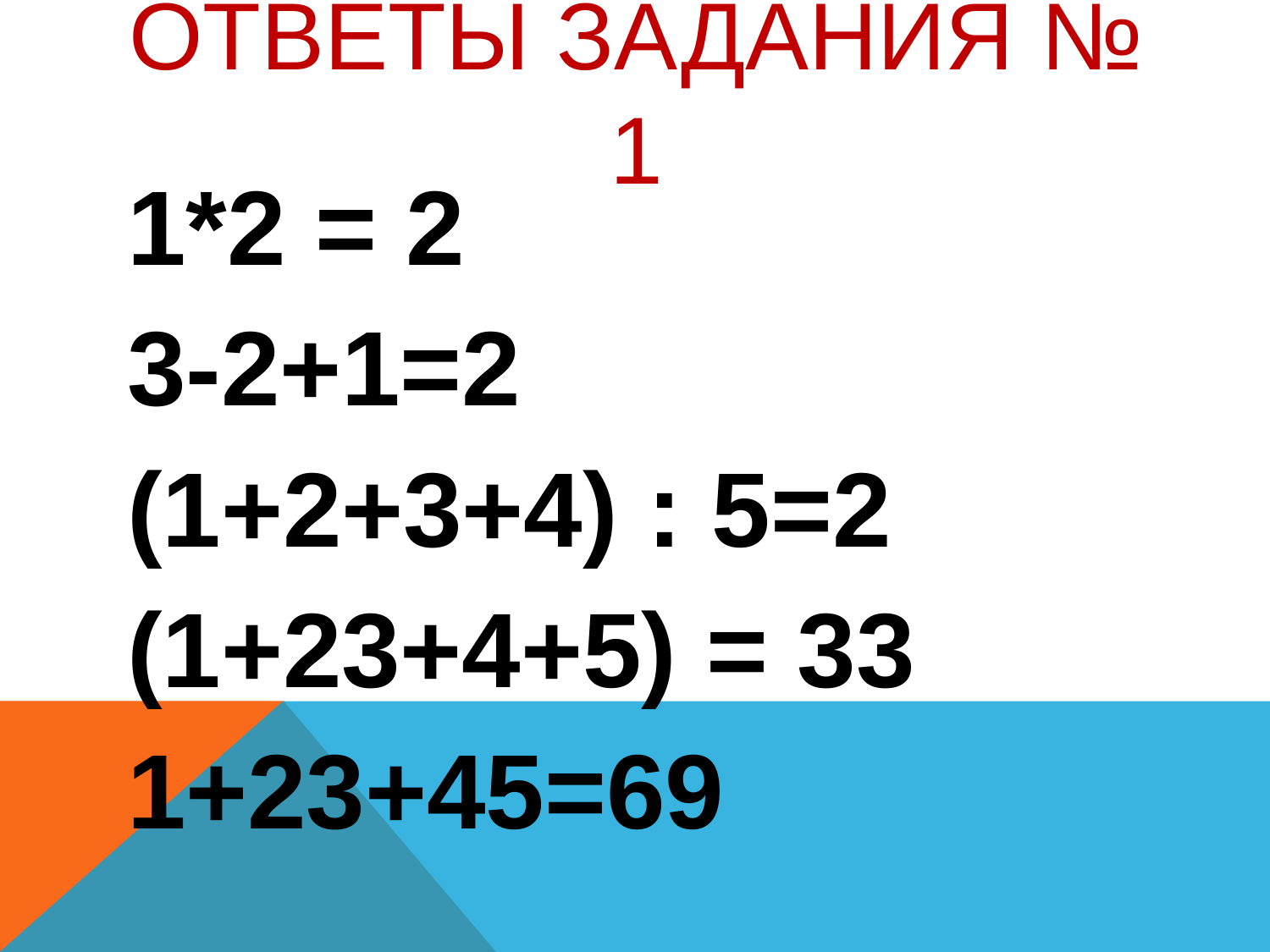

# Ответы задания № 1
1*2 = 2
3-2+1=2
(1+2+3+4) : 5=2
(1+23+4+5) = 33
1+23+45=69